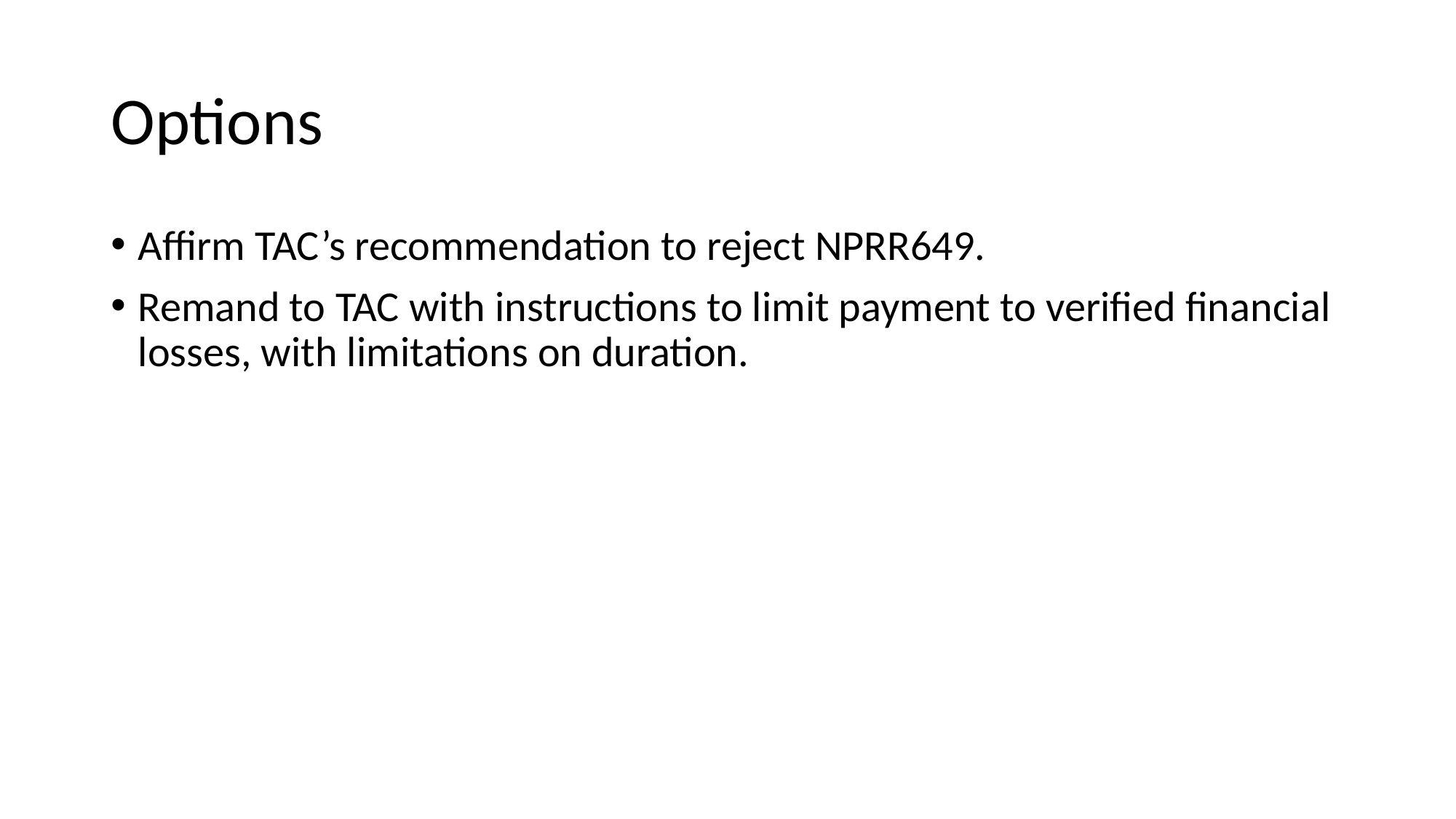

# Options
Affirm TAC’s recommendation to reject NPRR649.
Remand to TAC with instructions to limit payment to verified financial losses, with limitations on duration.